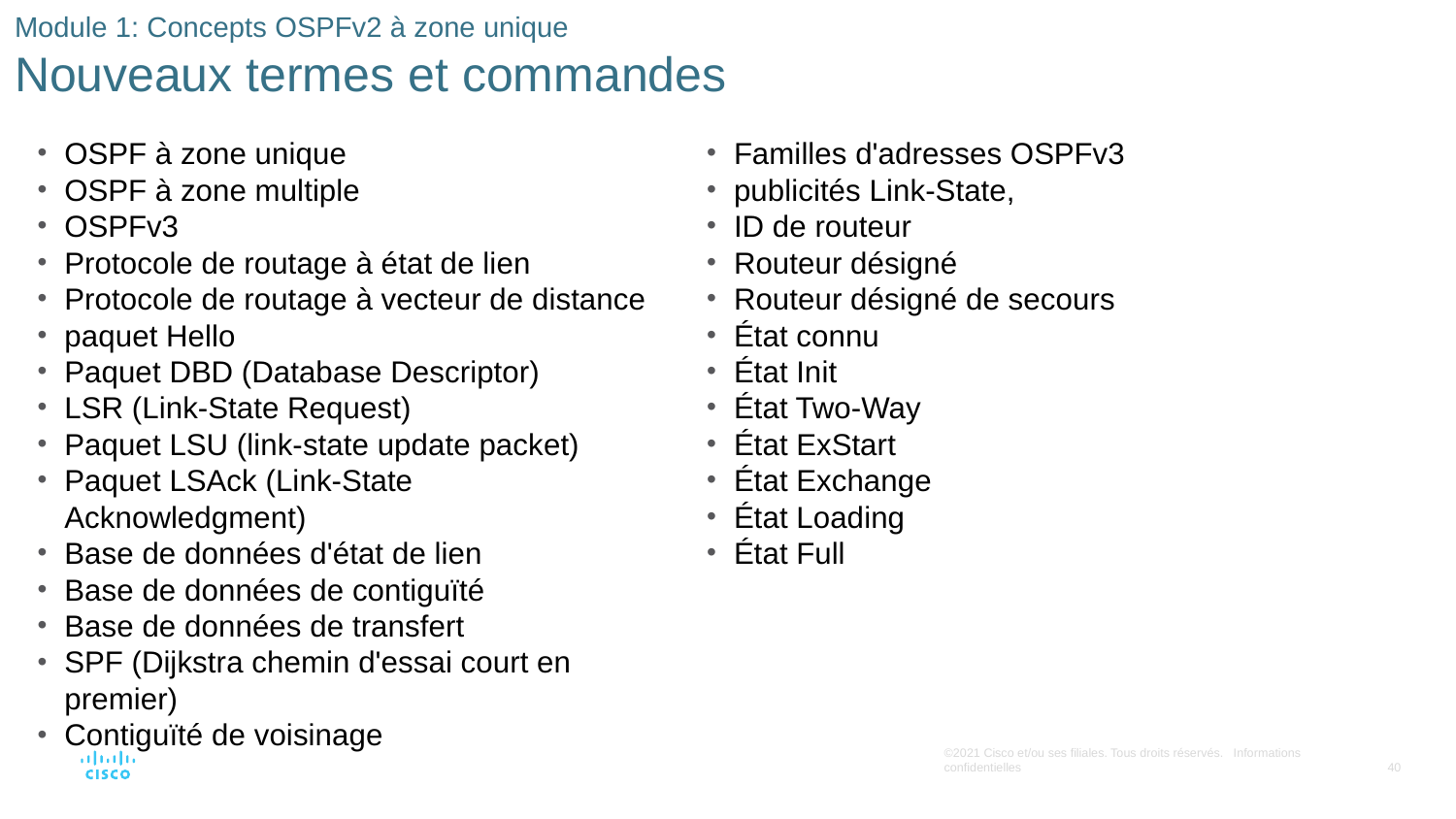

# Module 1: Concepts OSPFv2 à zone unique Nouveaux termes et commandes
Familles d'adresses OSPFv3
publicités Link-State,
ID de routeur
Routeur désigné
Routeur désigné de secours
État connu
État Init
État Two-Way
État ExStart
État Exchange
État Loading
État Full

OSPF à zone unique
OSPF à zone multiple
OSPFv3
Protocole de routage à état de lien
Protocole de routage à vecteur de distance
paquet Hello
Paquet DBD (Database Descriptor)
LSR (Link-State Request)
Paquet LSU (link-state update packet)
Paquet LSAck (Link-State Acknowledgment)
Base de données d'état de lien
Base de données de contiguïté
Base de données de transfert
SPF (Dijkstra chemin d'essai court en premier)
Contiguïté de voisinage